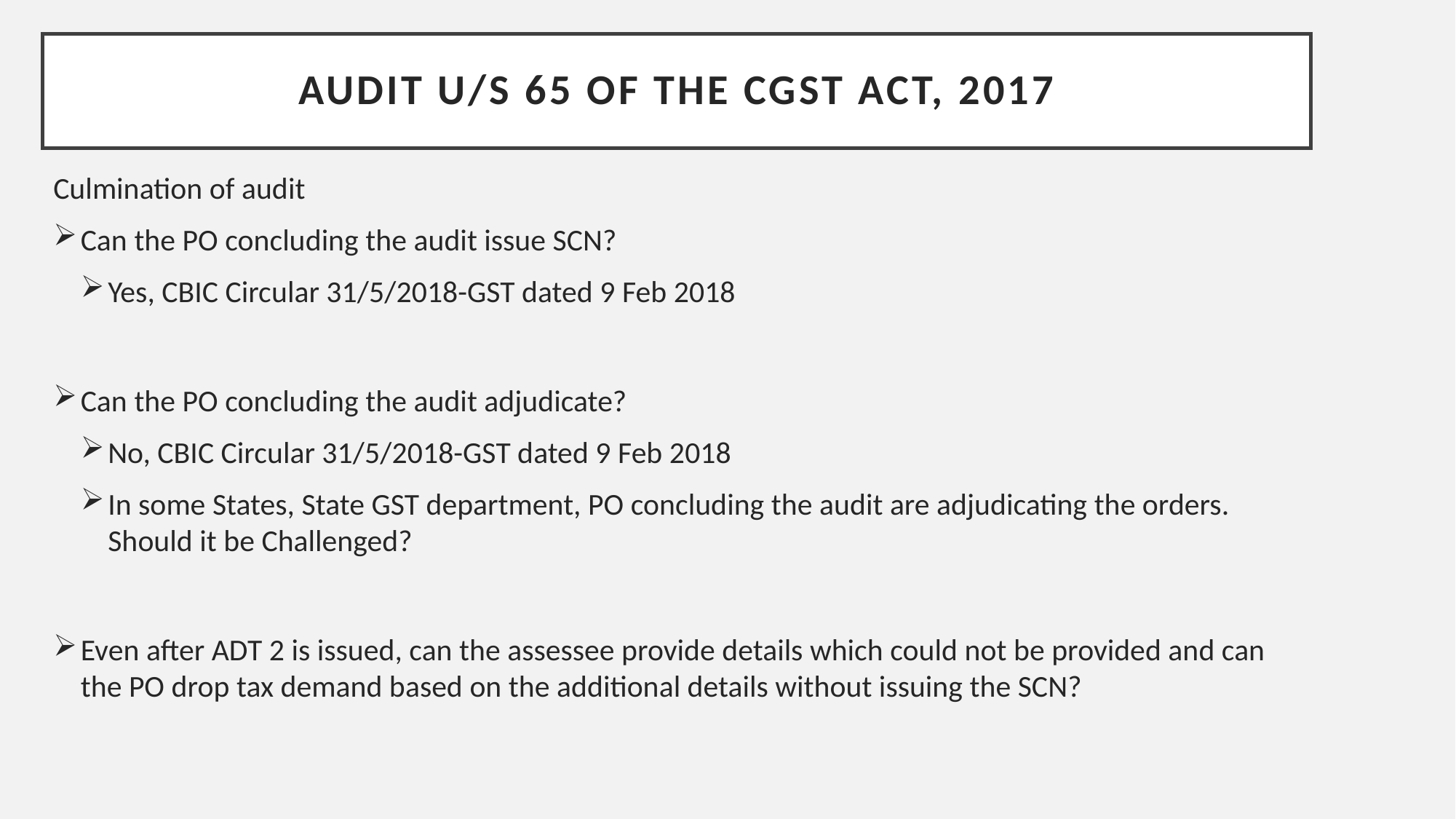

# audit u/s 65 of the CGST Act, 2017
Culmination of audit
Can the PO concluding the audit issue SCN?
Yes, CBIC Circular 31/5/2018-GST dated 9 Feb 2018

Can the PO concluding the audit adjudicate?
No, CBIC Circular 31/5/2018-GST dated 9 Feb 2018
In some States, State GST department, PO concluding the audit are adjudicating the orders. Should it be Challenged?

Even after ADT 2 is issued, can the assessee provide details which could not be provided and can the PO drop tax demand based on the additional details without issuing the SCN?